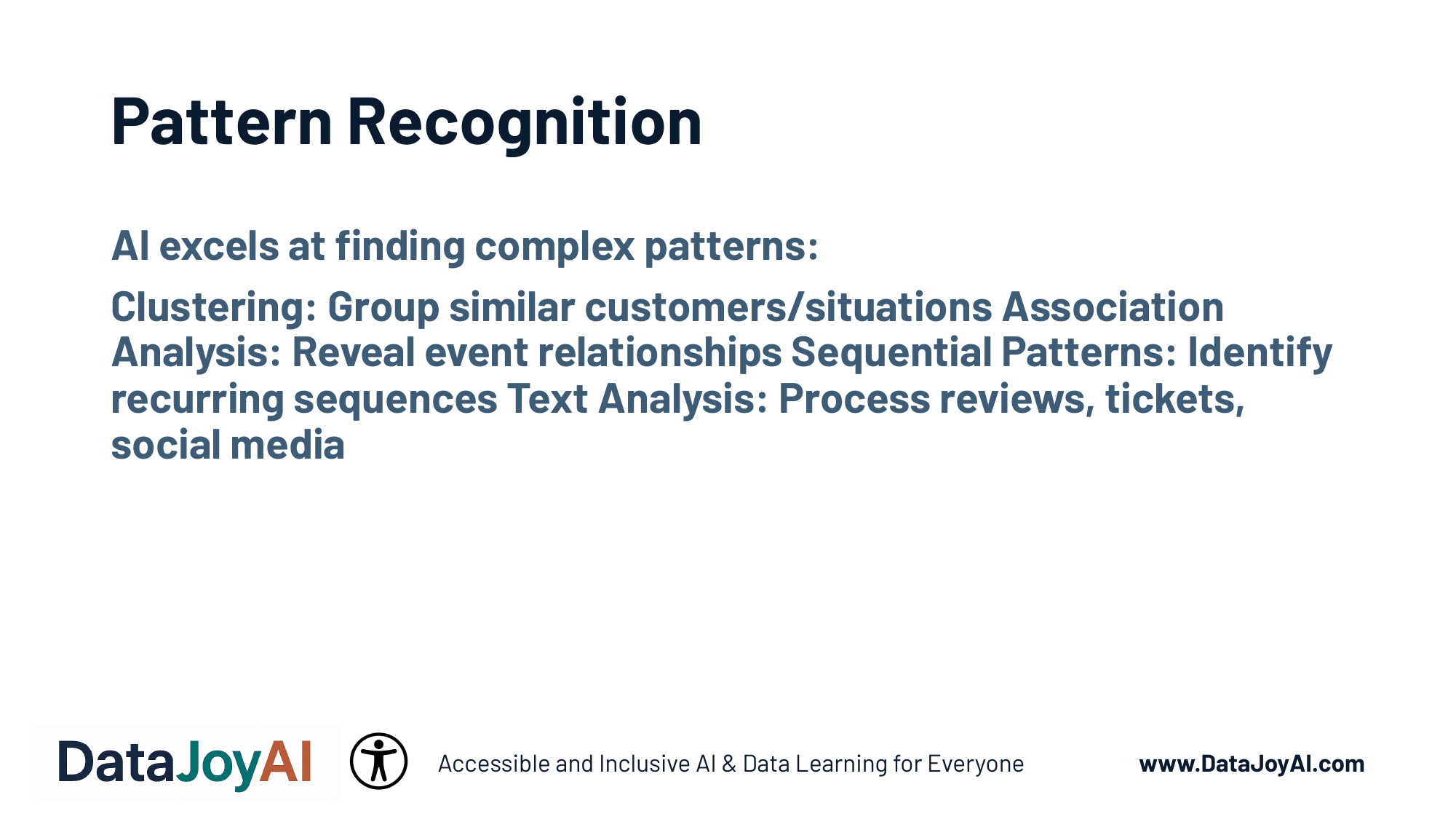

# Pattern Recognition
AI excels at finding complex patterns:
Clustering: Group similar customers/situations Association Analysis: Reveal event relationships Sequential Patterns: Identify recurring sequences Text Analysis: Process reviews, tickets, social media